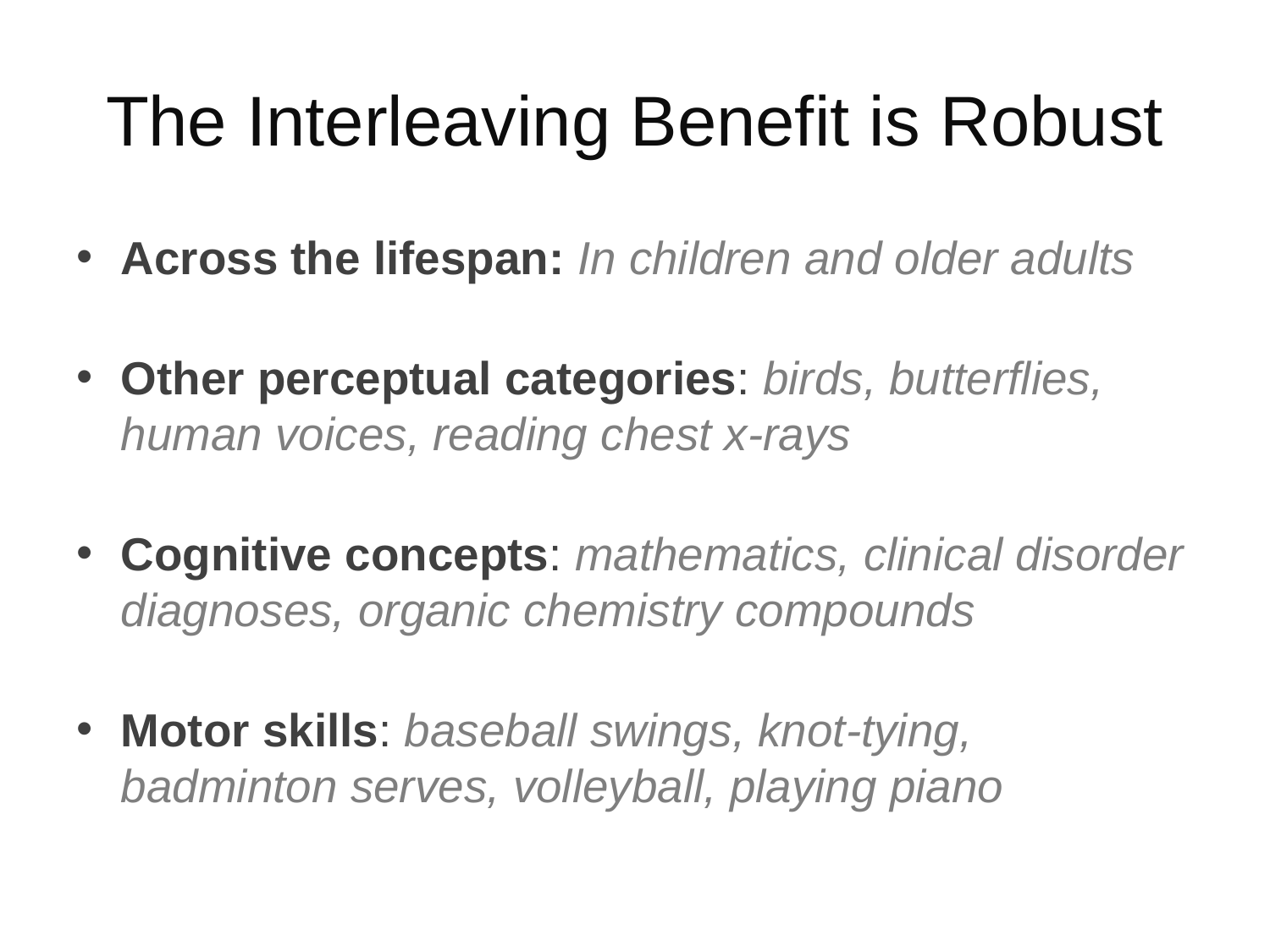

# The Interleaving Benefit is Robust
Across the lifespan: In children and older adults
Other perceptual categories: birds, butterflies, human voices, reading chest x-rays
Cognitive concepts: mathematics, clinical disorder diagnoses, organic chemistry compounds
Motor skills: baseball swings, knot-tying, badminton serves, volleyball, playing piano